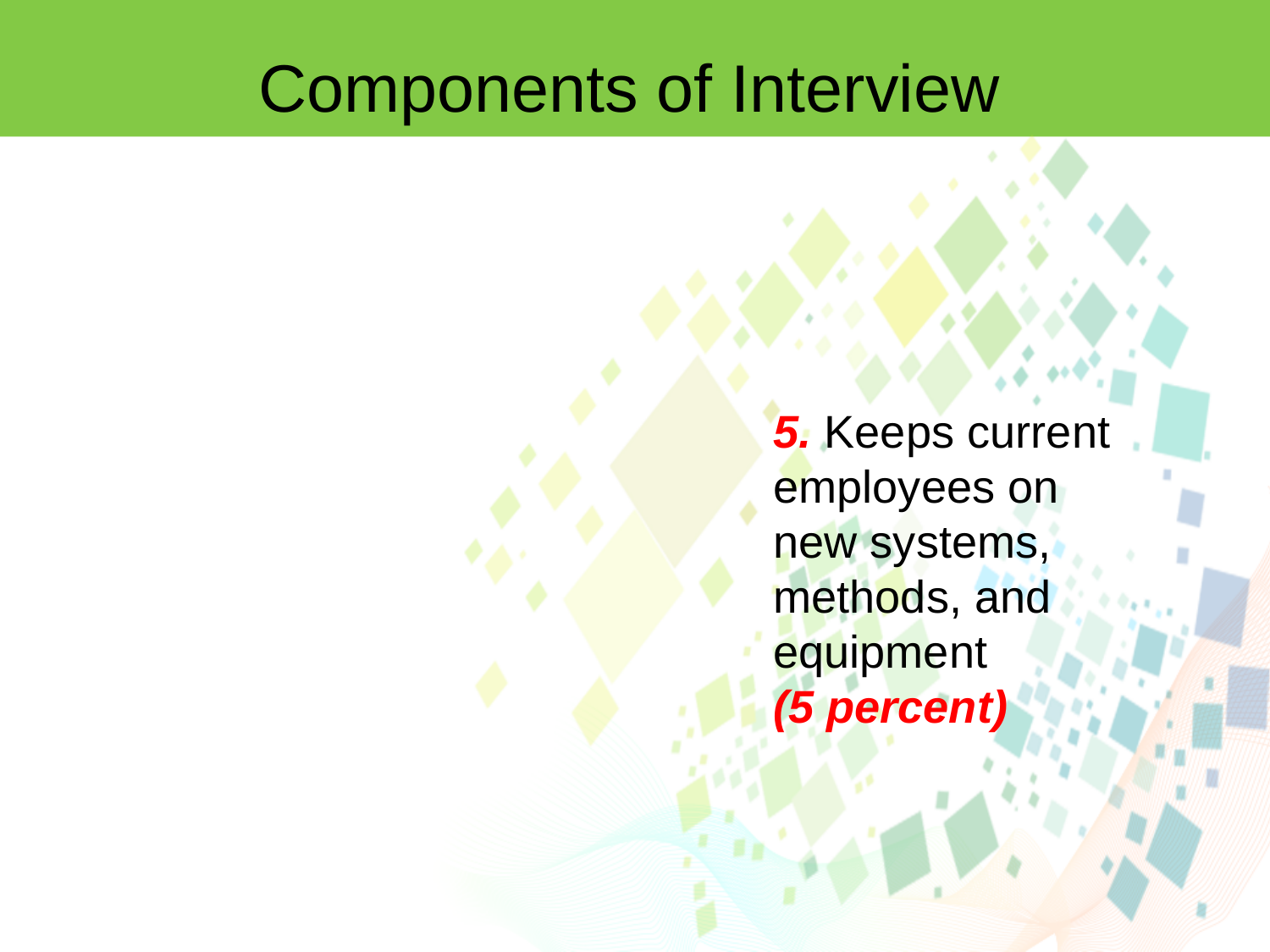

Components of Interview
5. Keeps current employees on new systems, methods, and equipment
(5 percent)